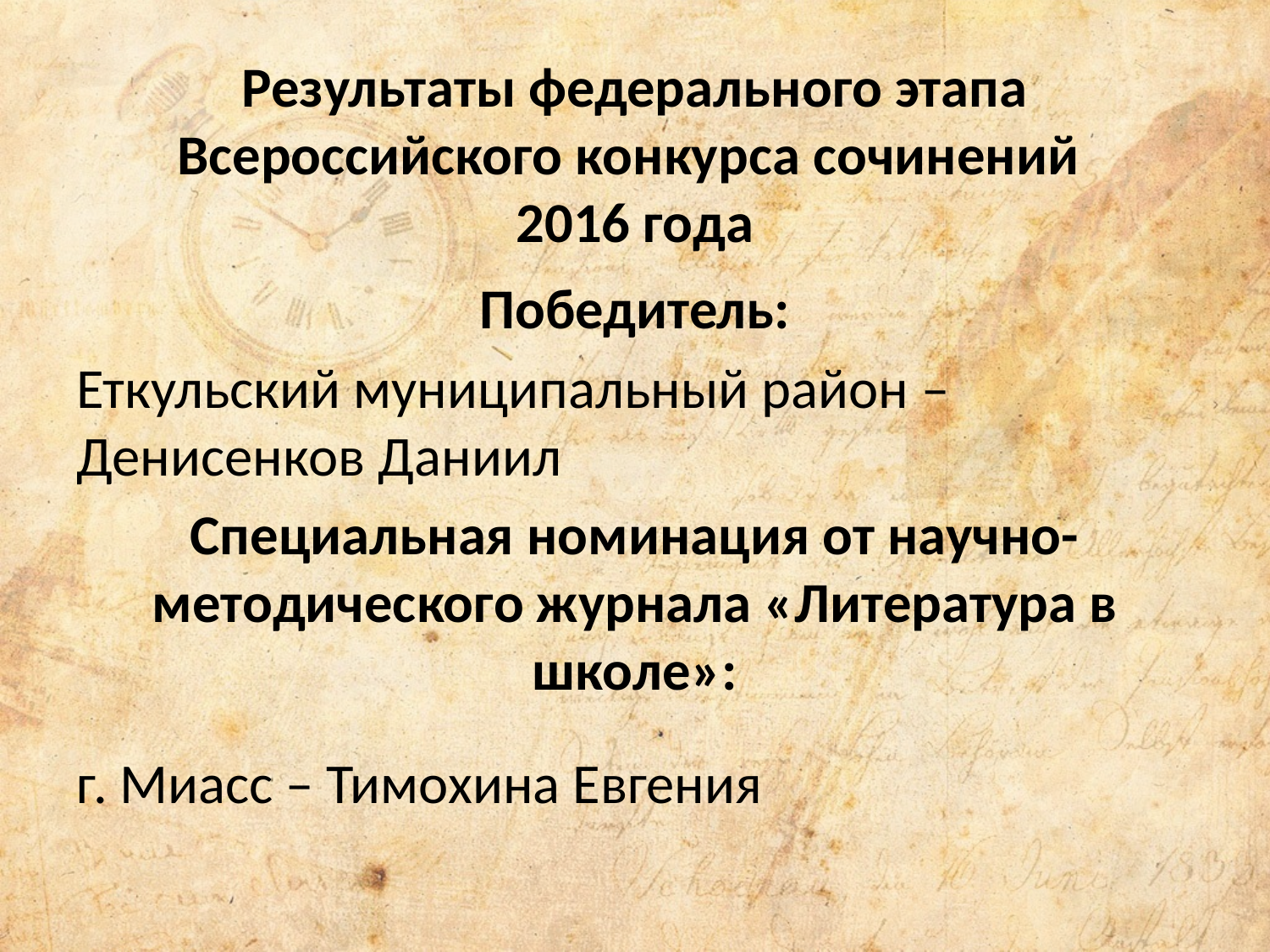

# Результаты федерального этапа Всероссийского конкурса сочинений 2016 года
Победитель:
Еткульский муниципальный район – Денисенков Даниил
Специальная номинация от научно-методического журнала «Литература в школе»:
г. Миасс – Тимохина Евгения